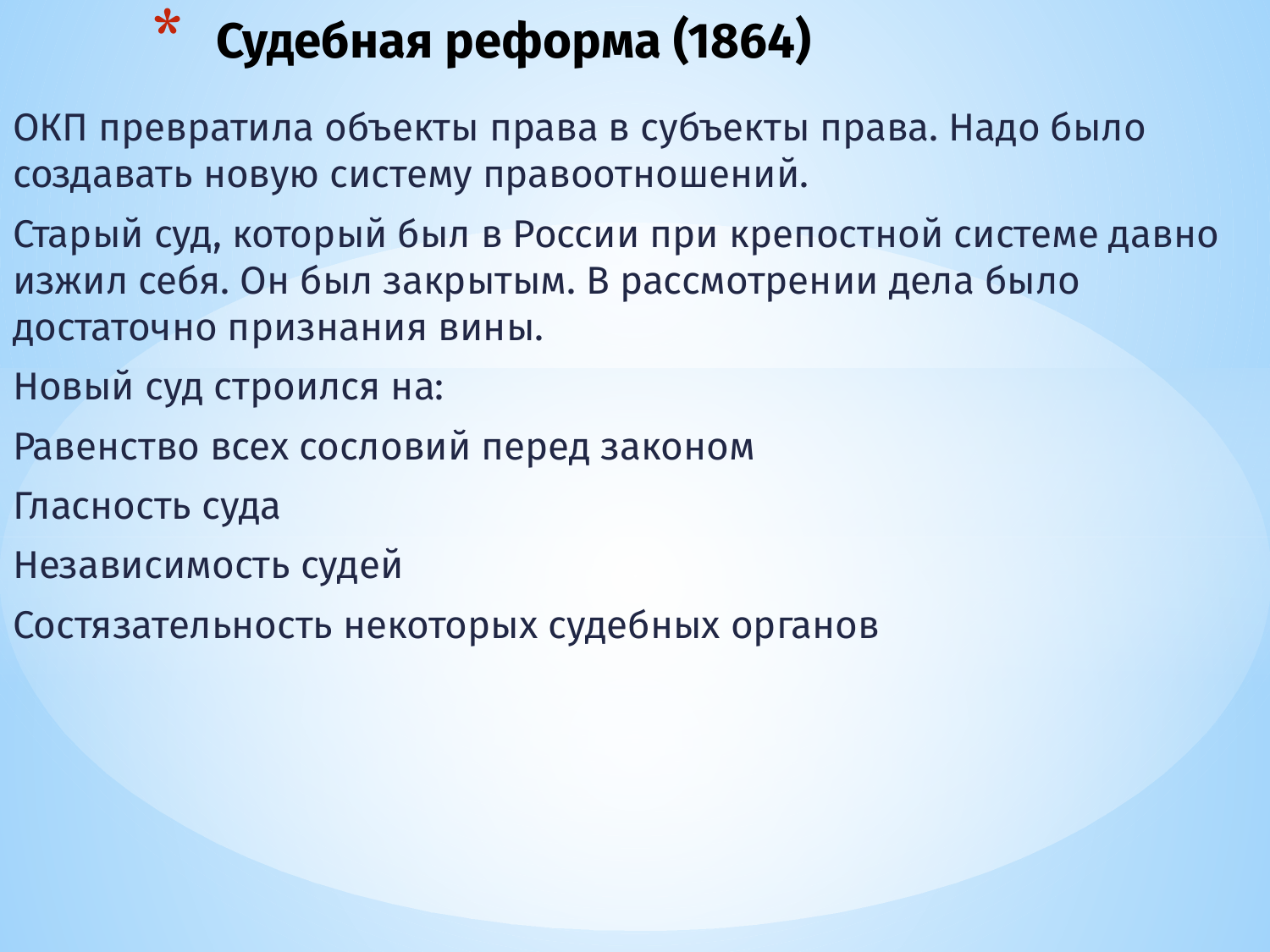

# Судебная реформа (1864)
ОКП превратила объекты права в субъекты права. Надо было создавать новую систему правоотношений.
Старый суд, который был в России при крепостной системе давно изжил себя. Он был закрытым. В рассмотрении дела было достаточно признания вины.
Новый суд строился на:
Равенство всех сословий перед законом
Гласность суда
Независимость судей
Состязательность некоторых судебных органов